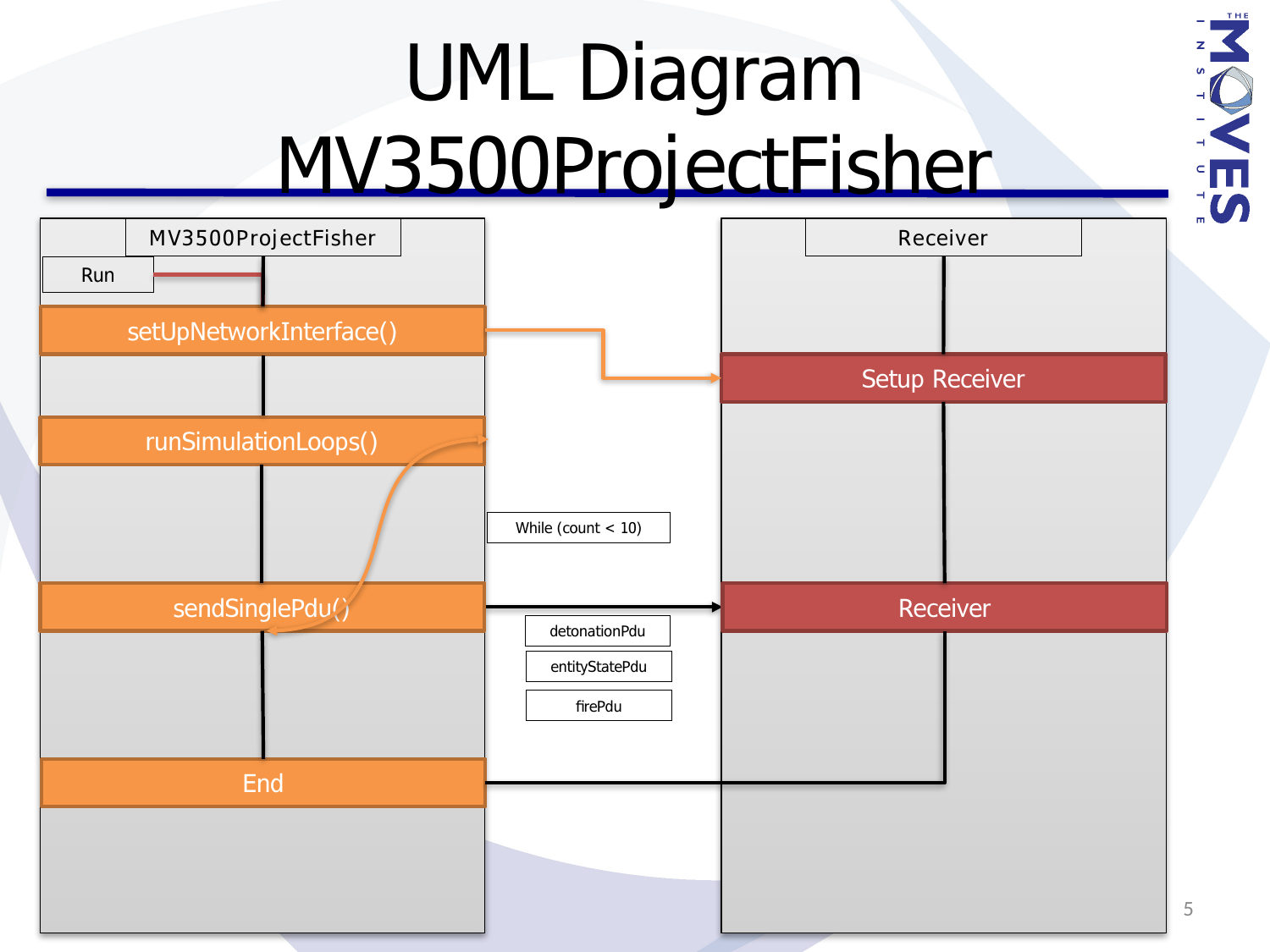

# UML Diagram MV3500ProjectFisher
MV3500ProjectFisher
Receiver

Run
setUpNetworkInterface()
Setup Receiver
runSimulationLoops()
While (count < 10)
sendSinglePdu()
Receiver
detonationPdu
entityStatePdu
firePdu
End
5